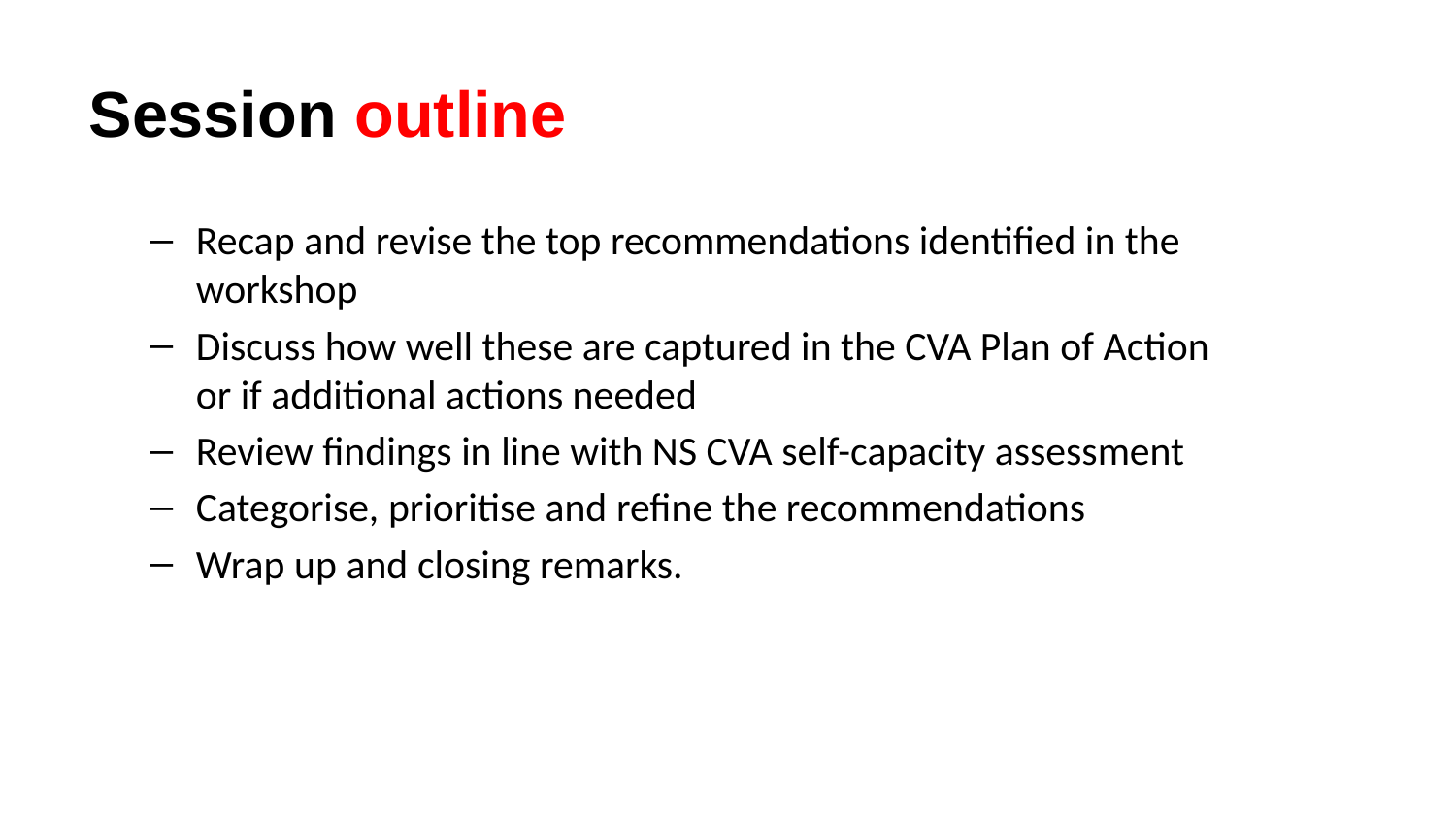

# Session outline

Recap and revise the top recommendations identified in the workshop
Discuss how well these are captured in the CVA Plan of Action  or if additional actions needed
Review findings in line with NS CVA self-capacity assessment
Categorise, prioritise and refine the recommendations
Wrap up and closing remarks.